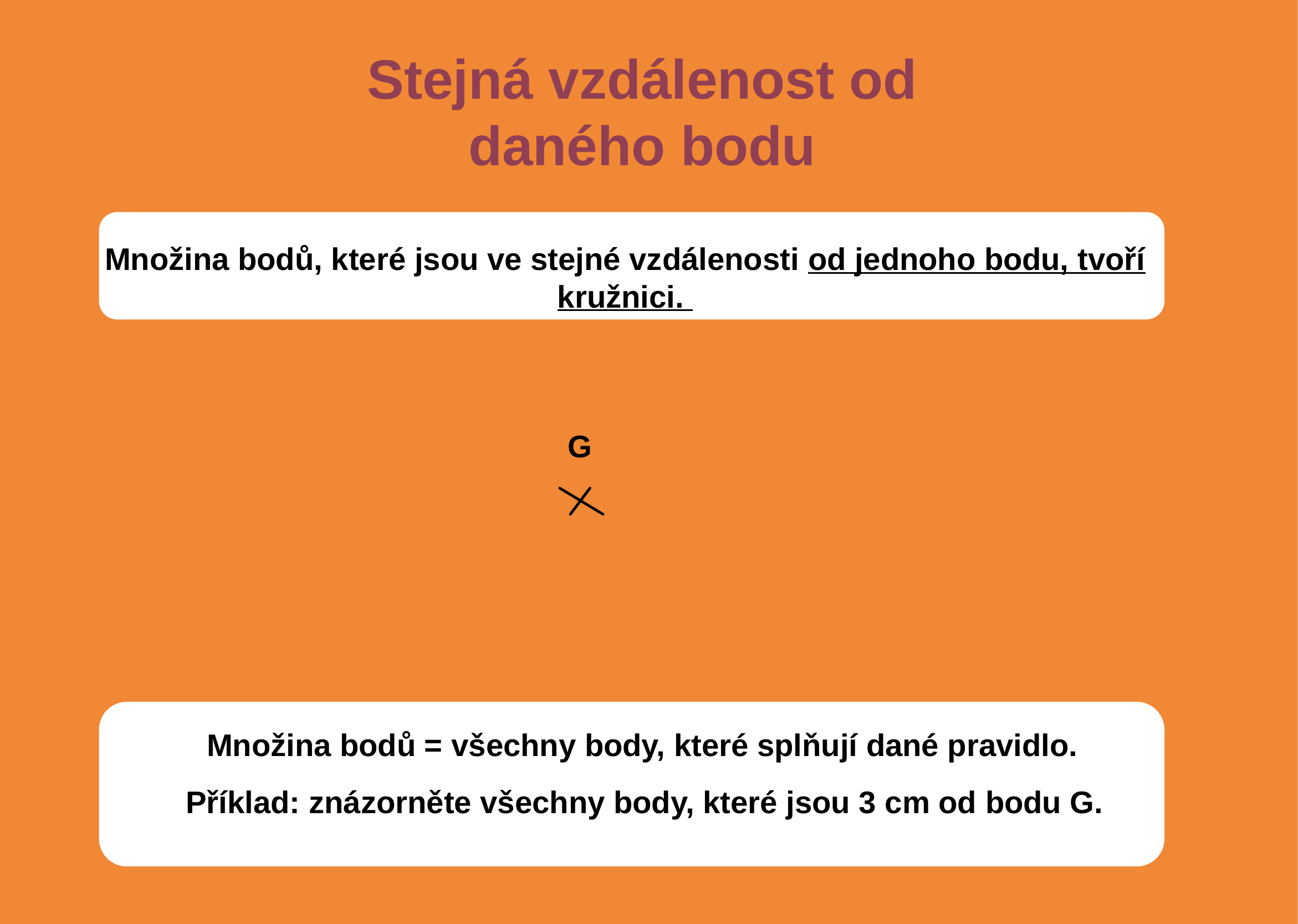

Stejná vzdálenost od daného bodu

Množina bodů, které jsou ve stejné vzdálenosti od jednoho bodu, tvoří kružnici.
G

Množina bodů = všechny body, které splňují dané pravidlo.
Příklad: znázorněte všechny body, které jsou 3 cm od bodu G.